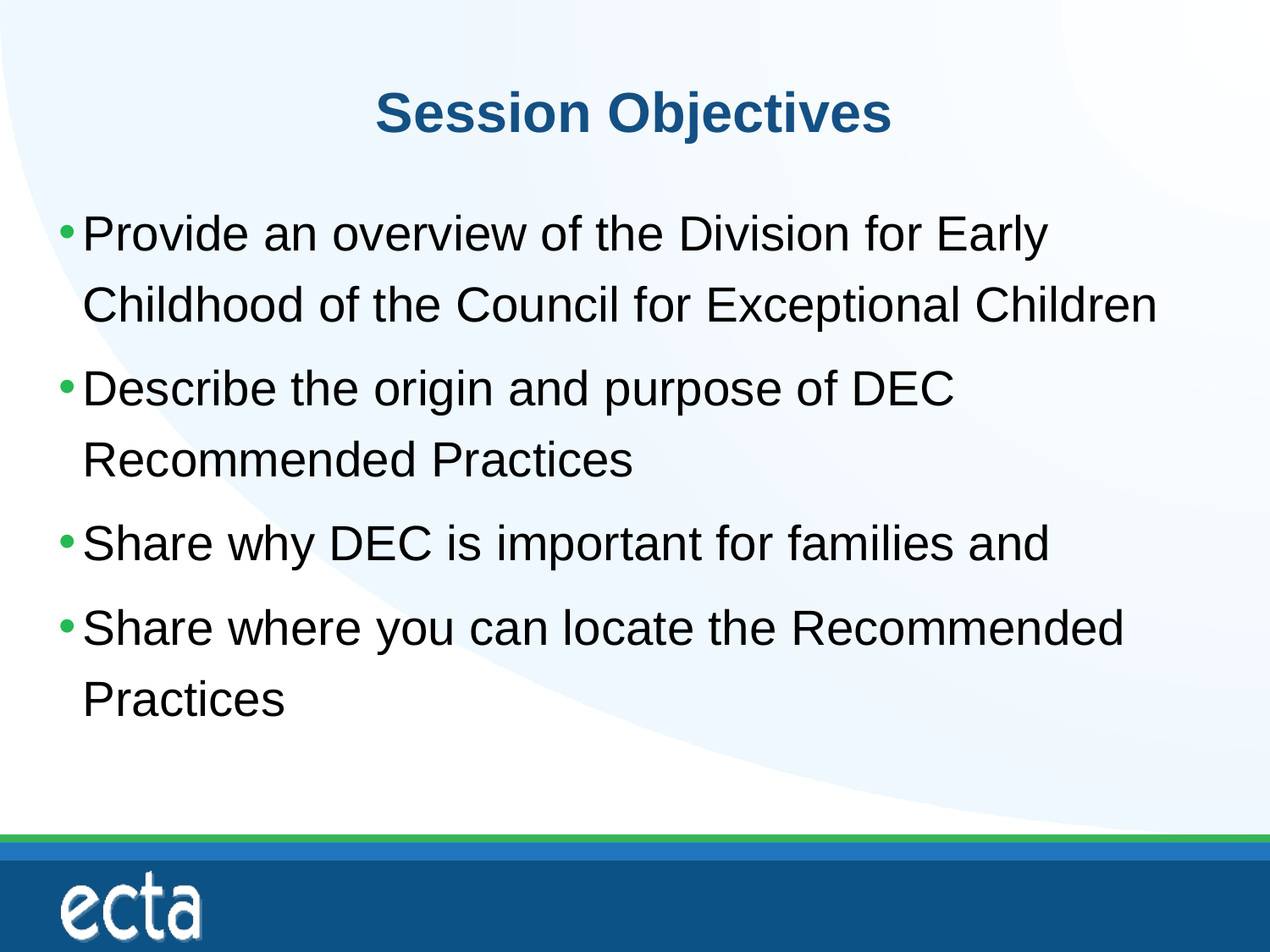

# Session Objectives
Provide an overview of the Division for Early Childhood of the Council for Exceptional Children
Describe the origin and purpose of DEC Recommended Practices
Share why DEC is important for families and
Share where you can locate the Recommended Practices